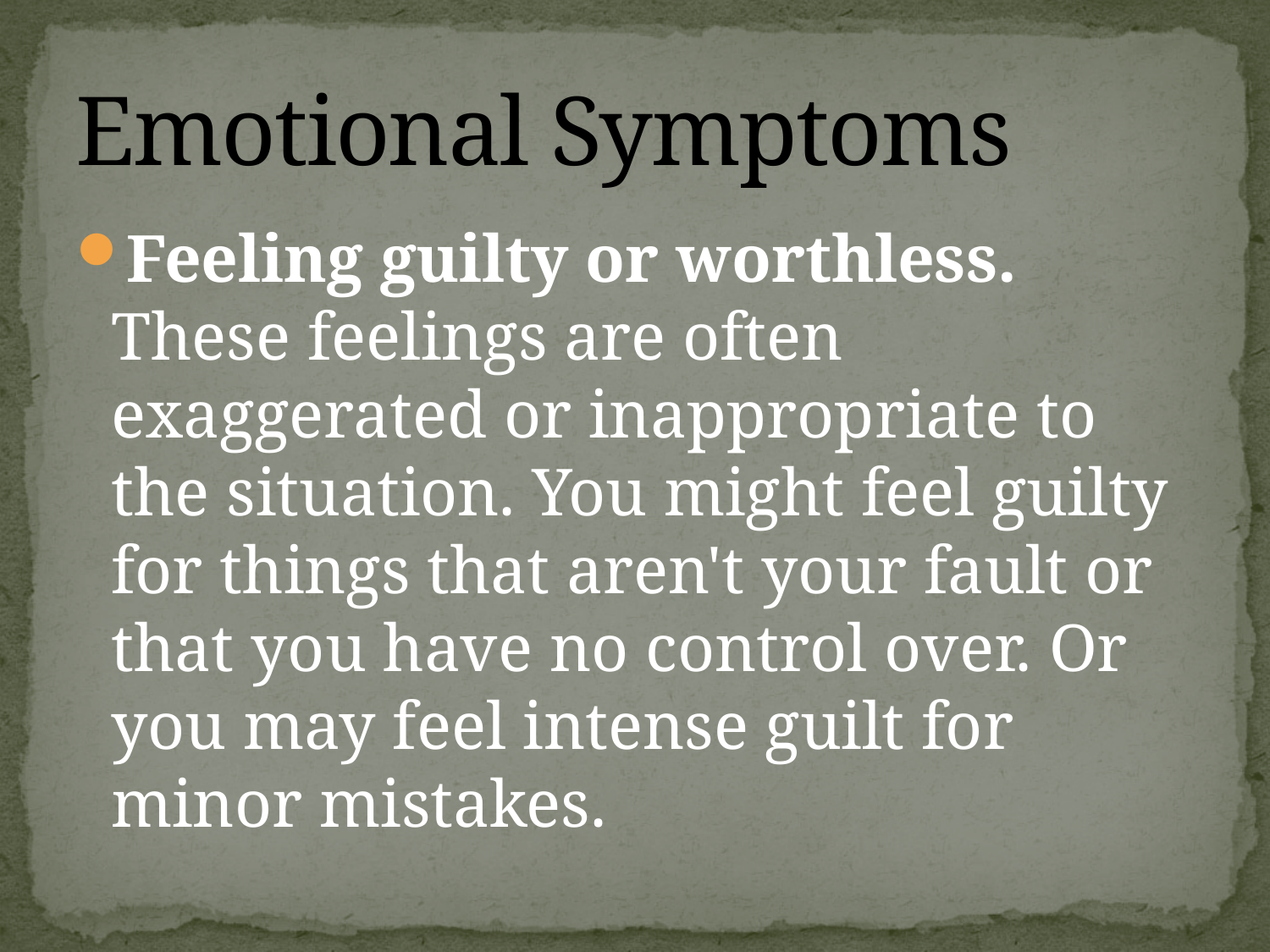

# Emotional Symptoms
Feeling guilty or worthless. These feelings are often exaggerated or inappropriate to the situation. You might feel guilty for things that aren't your fault or that you have no control over. Or you may feel intense guilt for minor mistakes.